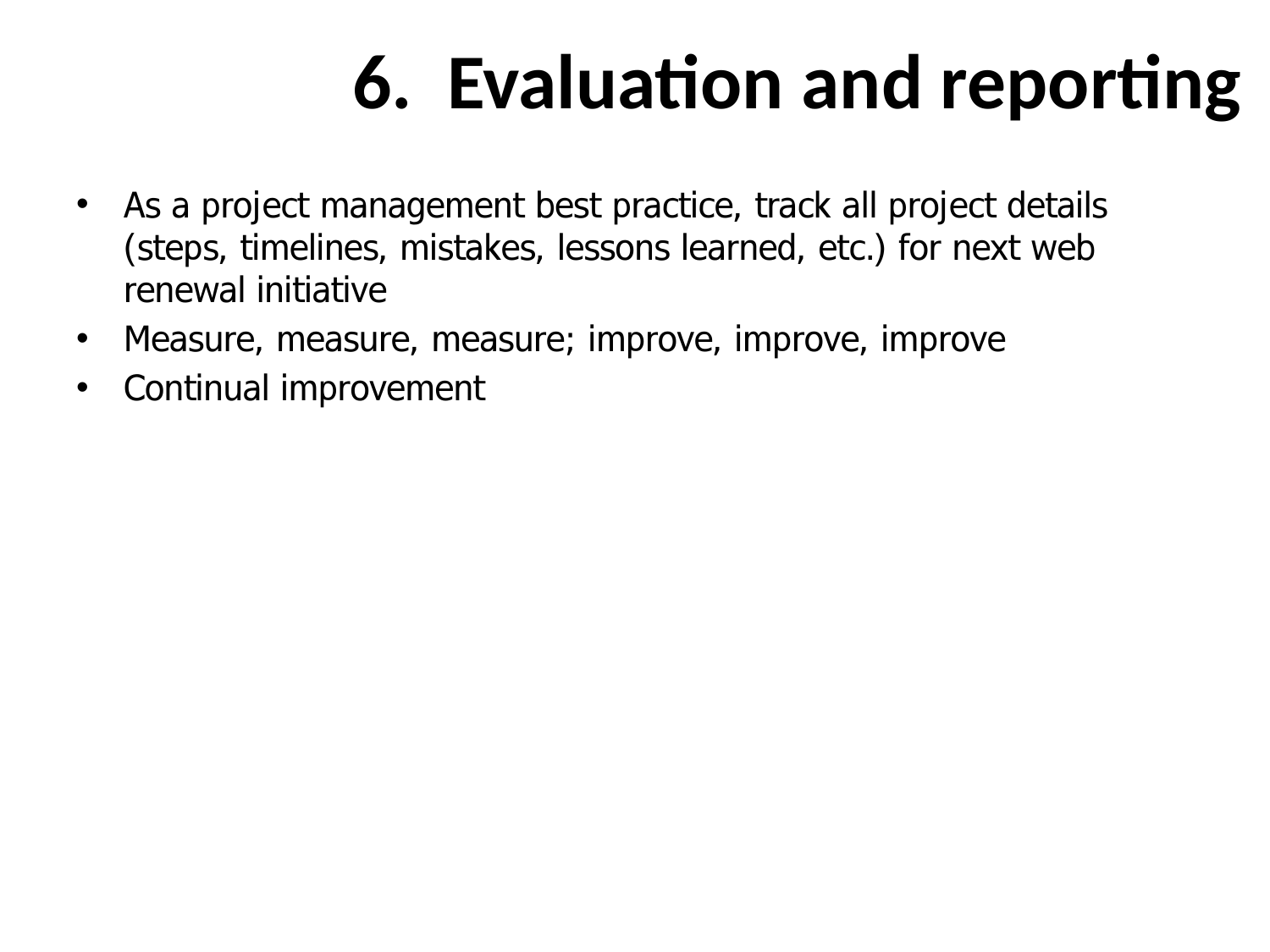

# 6.  Evaluation and reporting
As a project management best practice, track all project details (steps, timelines, mistakes, lessons learned, etc.) for next web renewal initiative
Measure, measure, measure; improve, improve, improve
Continual improvement